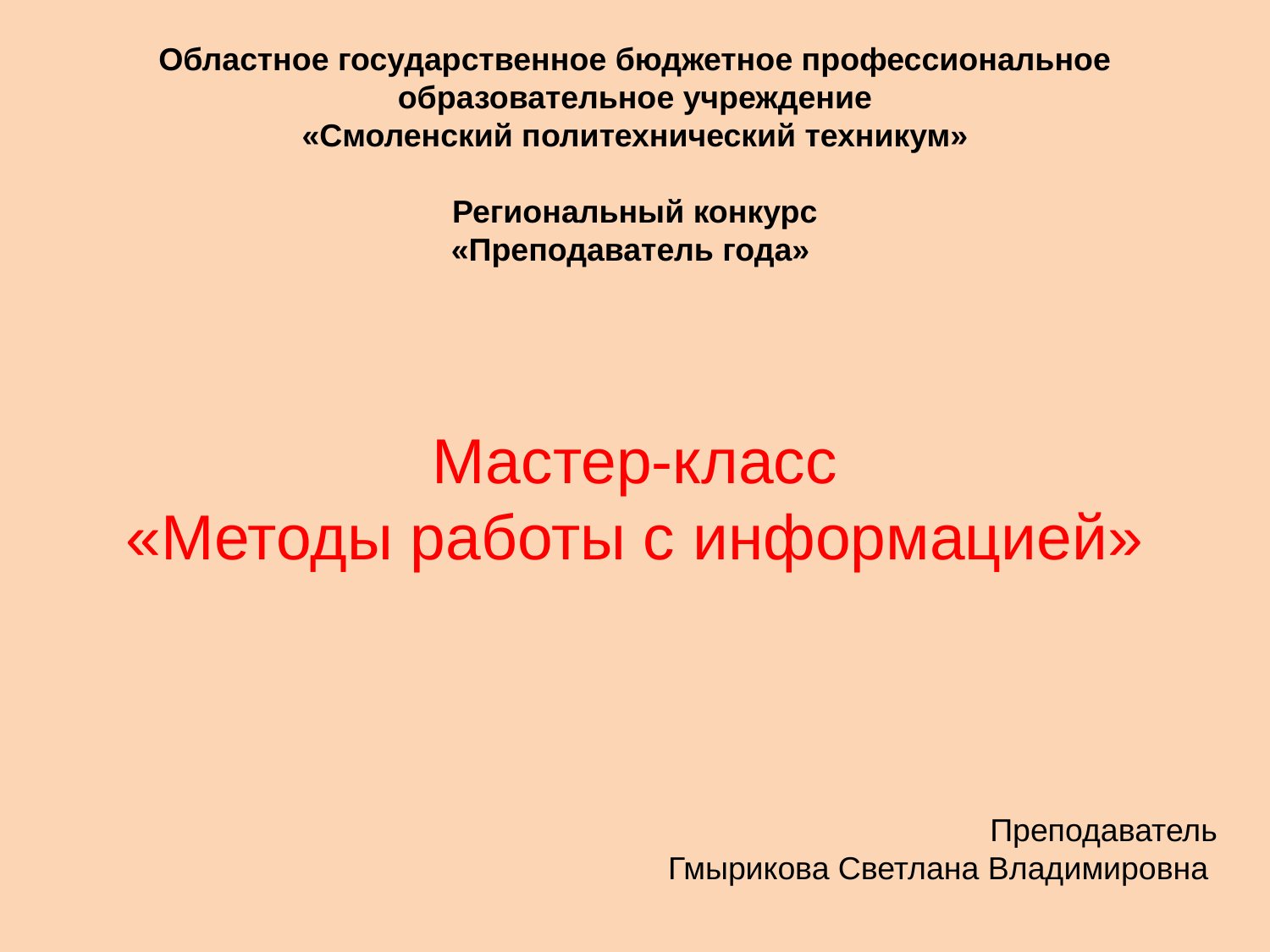

# Областное государственное бюджетное профессиональное образовательное учреждение «Смоленский политехнический техникум» Региональный конкурс «Преподаватель года» Мастер-класс «Методы работы с информацией»
 Преподаватель
Гмырикова Светлана Владимировна